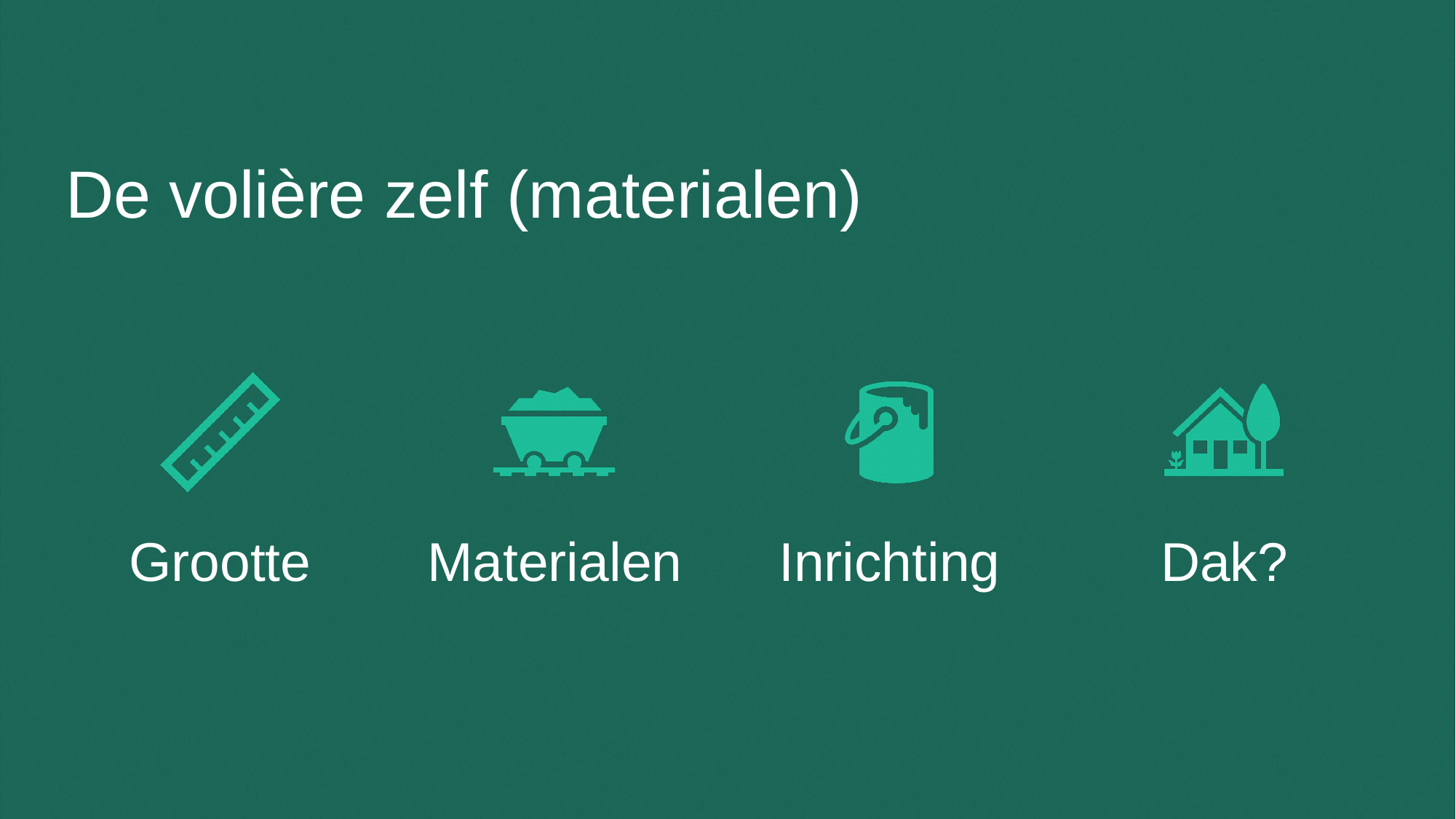

# De volière zelf (materialen)
Grootte
Materialen
Inrichting
Dak?